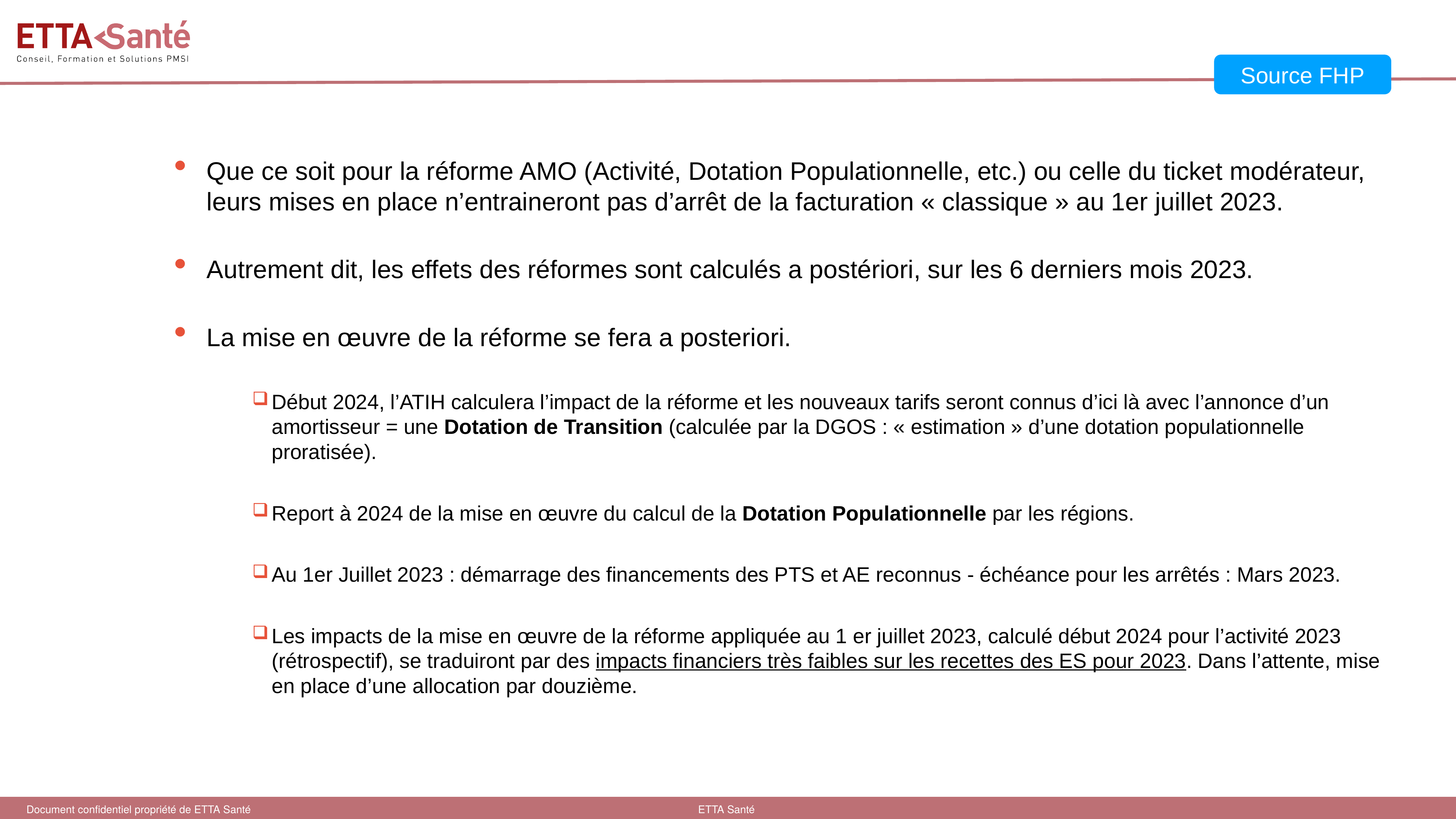

#
Source FHP
Que ce soit pour la réforme AMO (Activité, Dotation Populationnelle, etc.) ou celle du ticket modérateur, leurs mises en place n’entraineront pas d’arrêt de la facturation « classique » au 1er juillet 2023.

Autrement dit, les effets des réformes sont calculés a postériori, sur les 6 derniers mois 2023.

La mise en œuvre de la réforme se fera a posteriori.

Début 2024, l’ATIH calculera l’impact de la réforme et les nouveaux tarifs seront connus d’ici là avec l’annonce d’un amortisseur = une Dotation de Transition (calculée par la DGOS : « estimation » d’une dotation populationnelle proratisée).

Report à 2024 de la mise en œuvre du calcul de la Dotation Populationnelle par les régions.

Au 1er Juillet 2023 : démarrage des financements des PTS et AE reconnus - échéance pour les arrêtés : Mars 2023.

Les impacts de la mise en œuvre de la réforme appliquée au 1 er juillet 2023, calculé début 2024 pour l’activité 2023 (rétrospectif), se traduiront par des impacts financiers très faibles sur les recettes des ES pour 2023. Dans l’attente, mise en place d’une allocation par douzième.